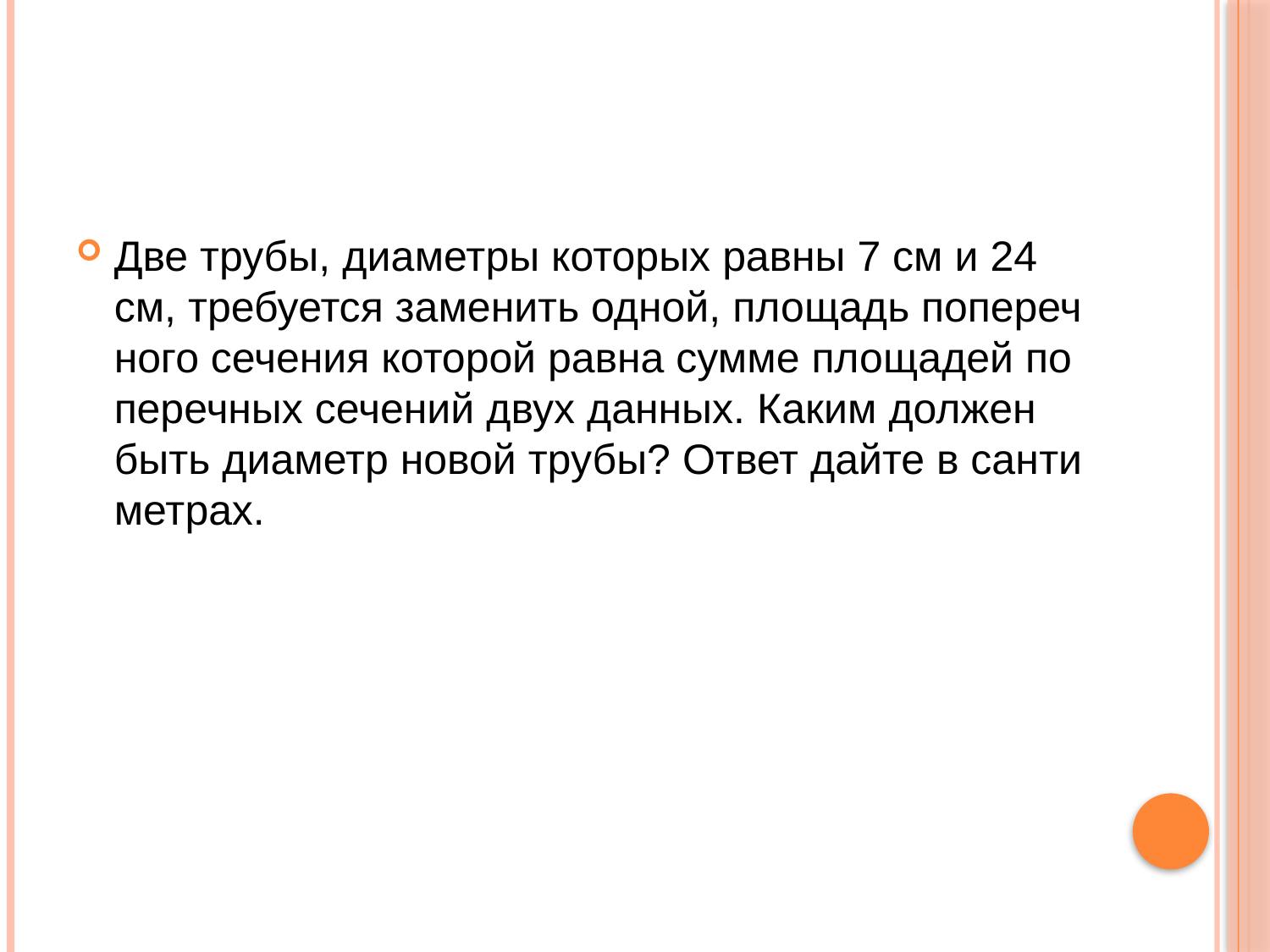

#
Две трубы, диа­мет­ры ко­то­рых равны 7 см и 24 см, тре­бу­ет­ся за­ме­нить одной, пло­щадь по­пе­реч­но­го се­че­ния ко­то­рой равна сумме пло­ща­дей по­пе­реч­ных се­че­ний двух дан­ных. Каким дол­жен быть диа­метр новой трубы? Ответ дайте в сан­ти­мет­рах.